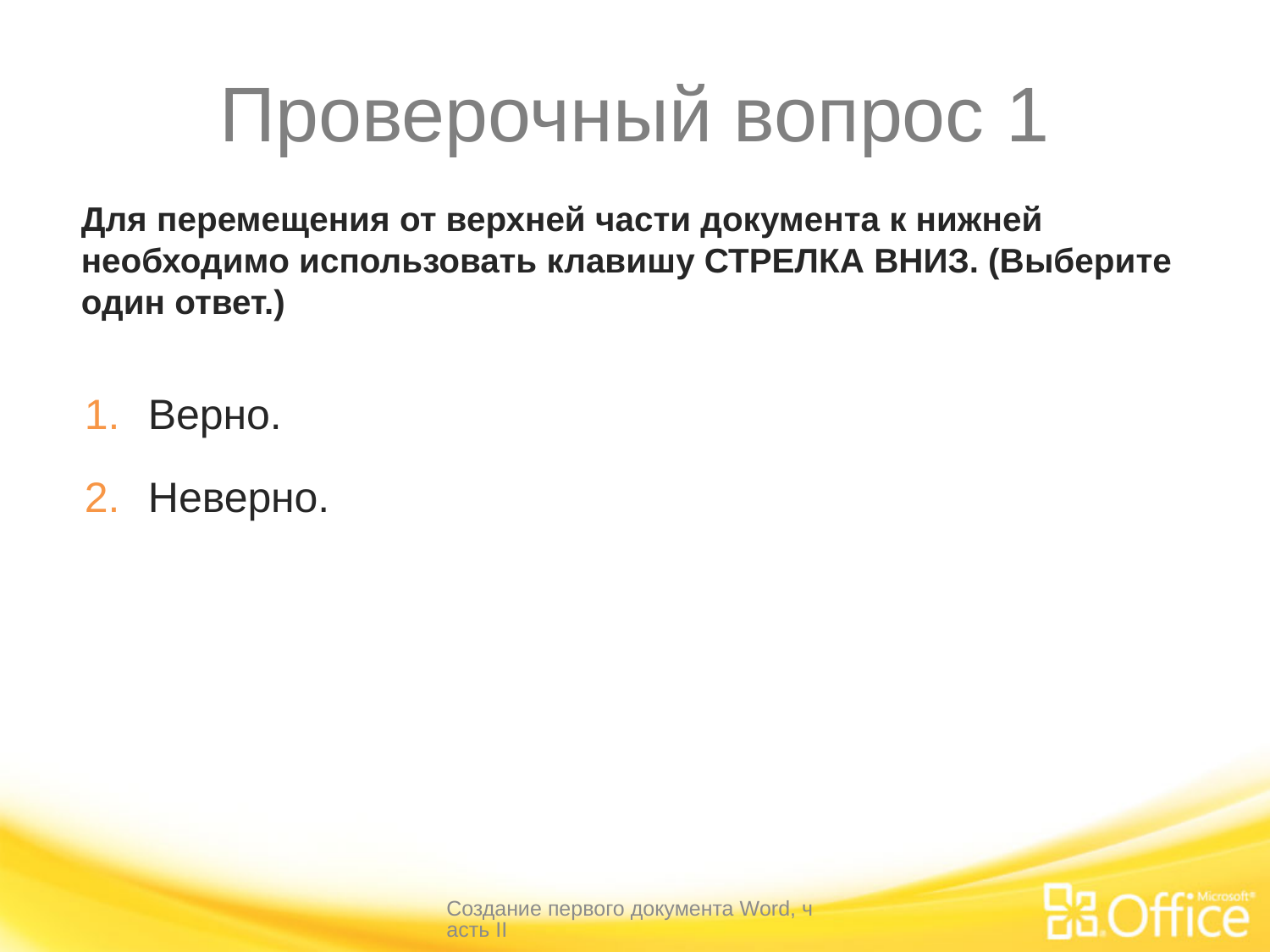

# Проверочный вопрос 1
Для перемещения от верхней части документа к нижней необходимо использовать клавишу СТРЕЛКА ВНИЗ. (Выберите один ответ.)
Верно.
Неверно.
Создание первого документа Word, часть II